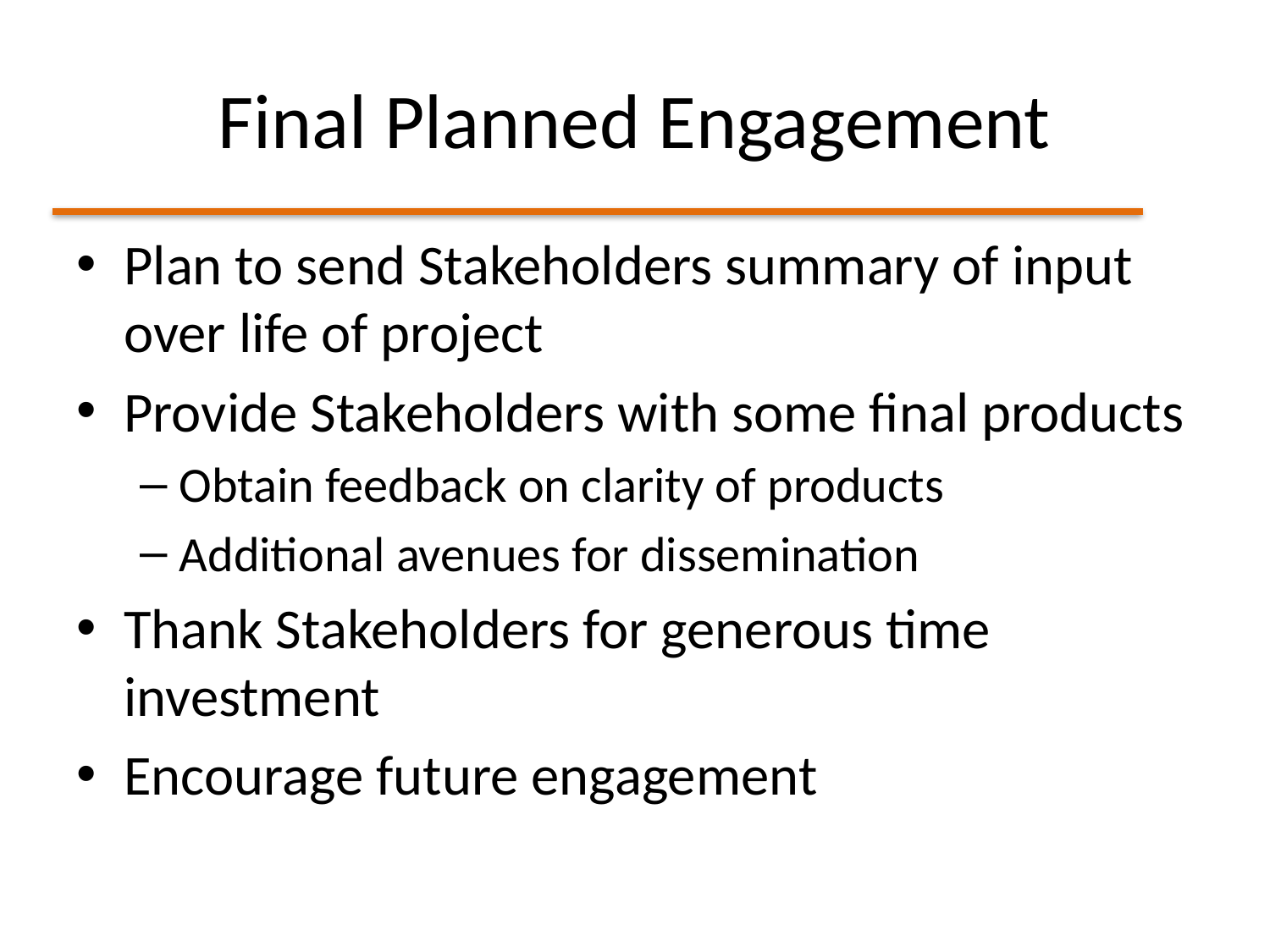

# Final Planned Engagement
Plan to send Stakeholders summary of input over life of project
Provide Stakeholders with some final products
Obtain feedback on clarity of products
Additional avenues for dissemination
Thank Stakeholders for generous time investment
Encourage future engagement